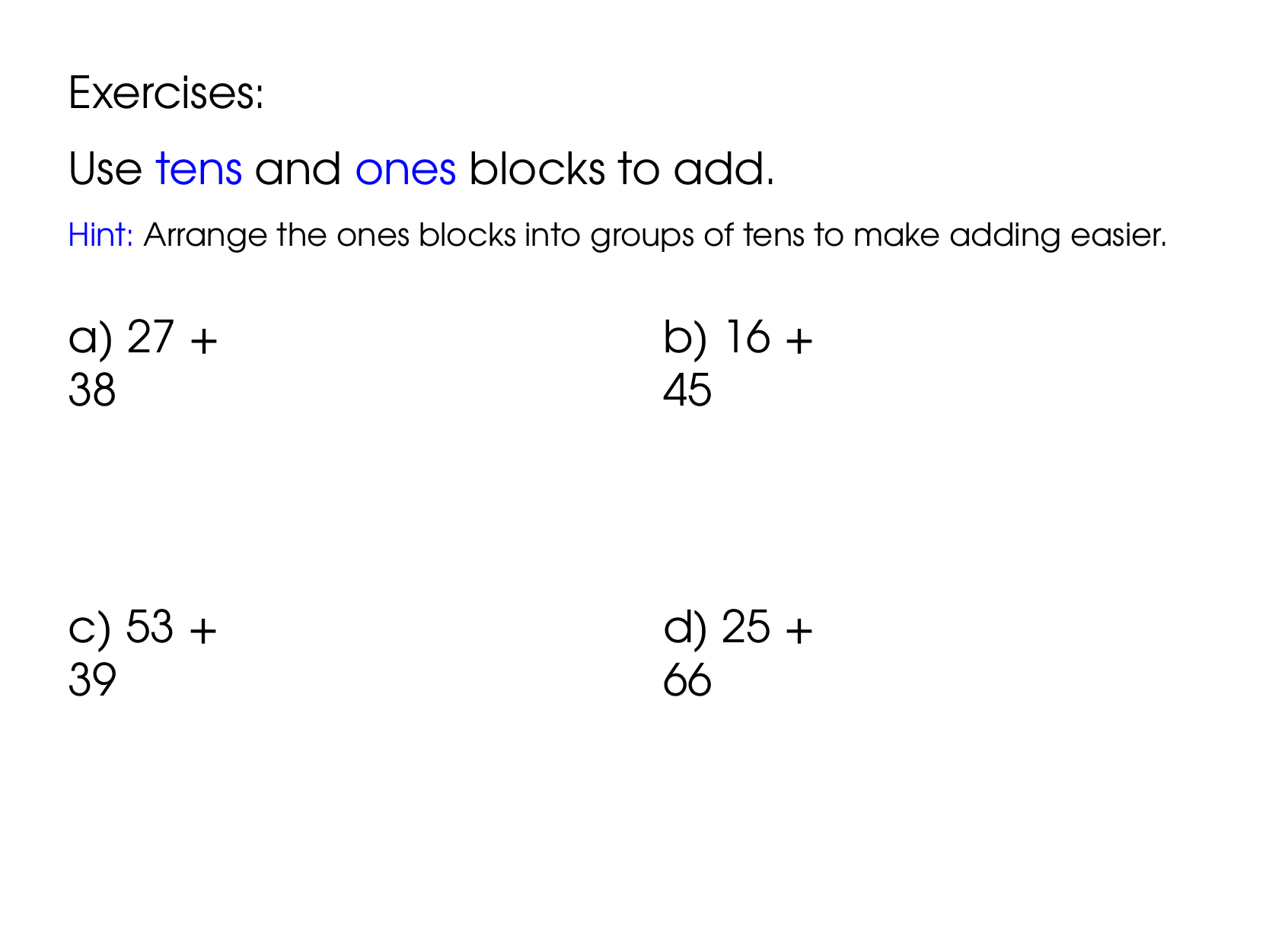

Exercises:
Use tens and ones blocks to add.
Hint: Arrange the ones blocks into groups of tens to make adding easier.
a) 27 + 38
b) 16 + 45
c) 53 + 39
d) 25 + 66